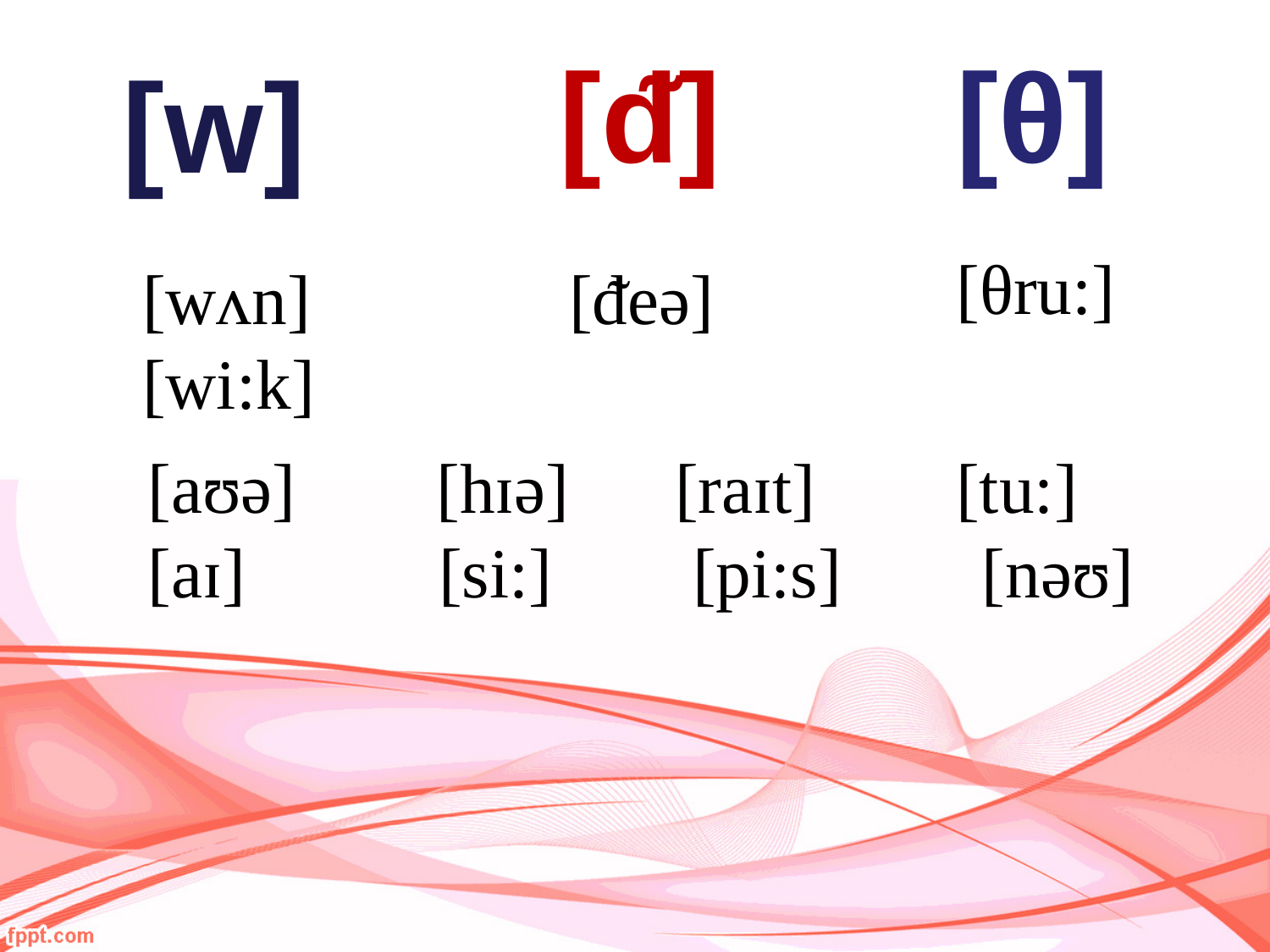

[ᵭ]
[θ]
[w]
[θru:]
[wʌn]
[wi:k]
[ᵭeǝ]
[aʊǝ]        [hɪǝ]      [raɪt]        [tu:]
[aɪ]           [si:]        [pi:s]        [nǝʊ]